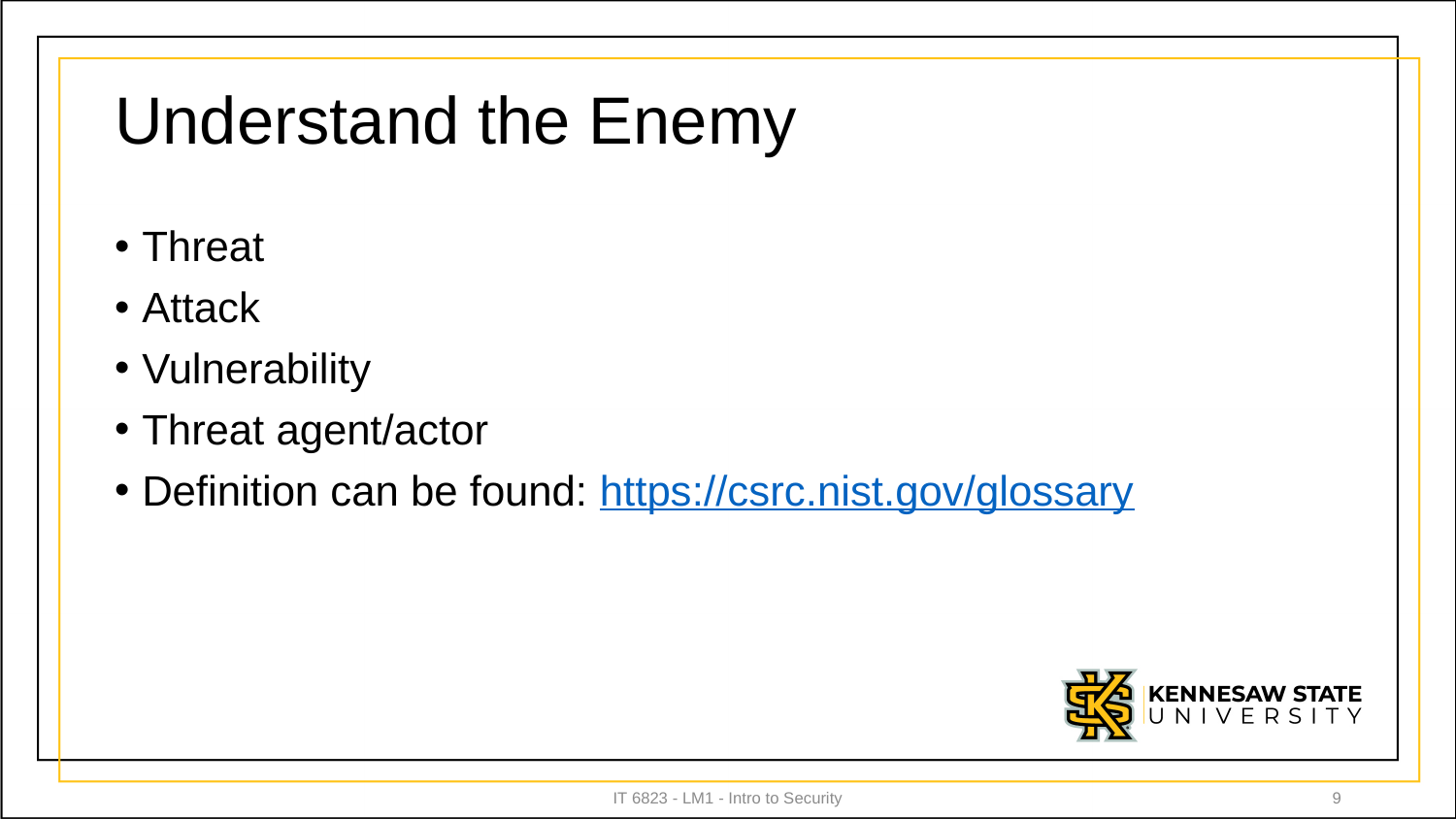

# Understand the Enemy
Threat
Attack
Vulnerability
Threat agent/actor
Definition can be found: https://csrc.nist.gov/glossary
IT 6823 - LM1 - Intro to Security
9